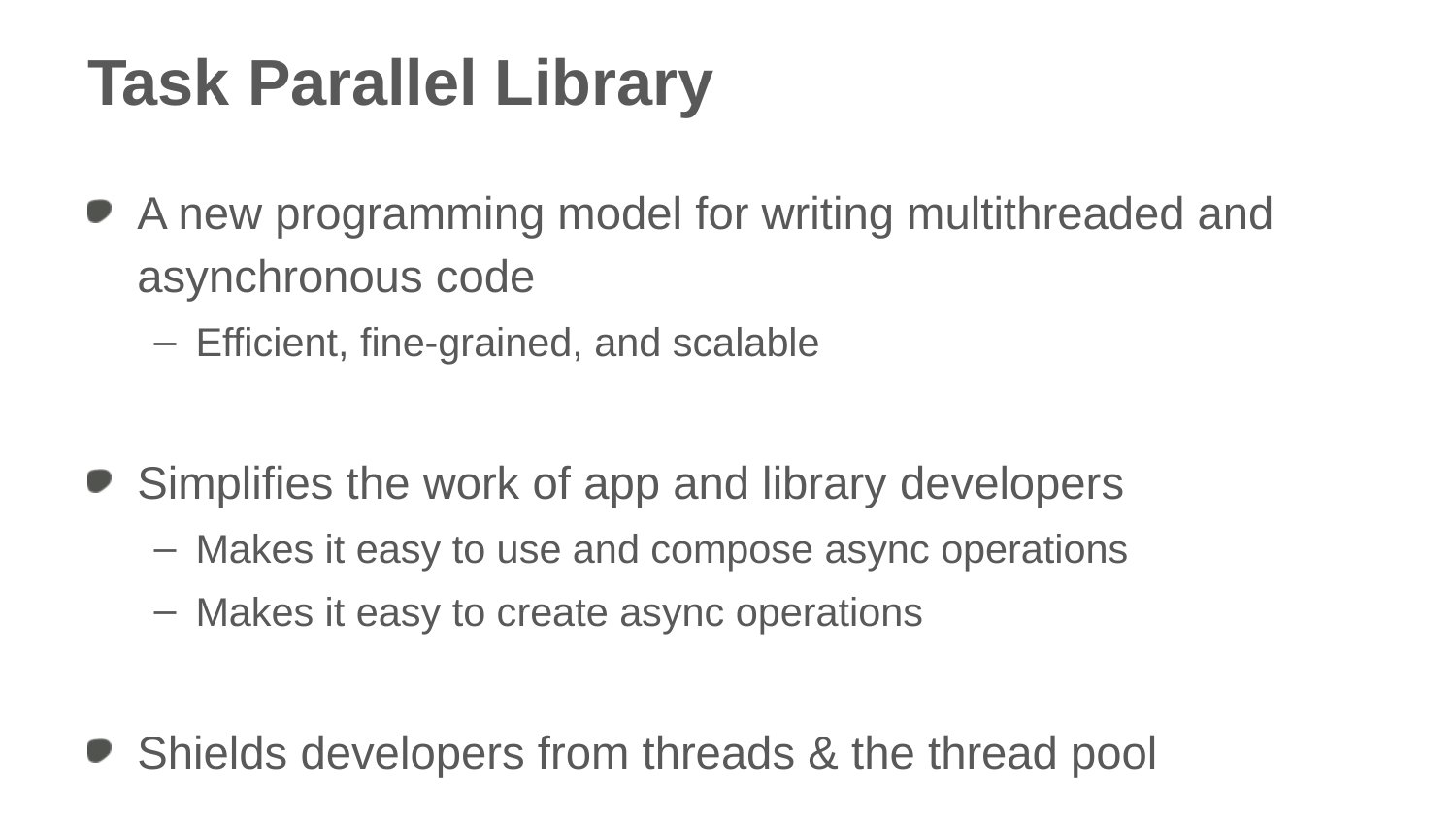

# Task Parallel Library
A new programming model for writing multithreaded and asynchronous code
Efficient, fine-grained, and scalable

Simplifies the work of app and library developers
Makes it easy to use and compose async operations
Makes it easy to create async operations

Shields developers from threads & the thread pool